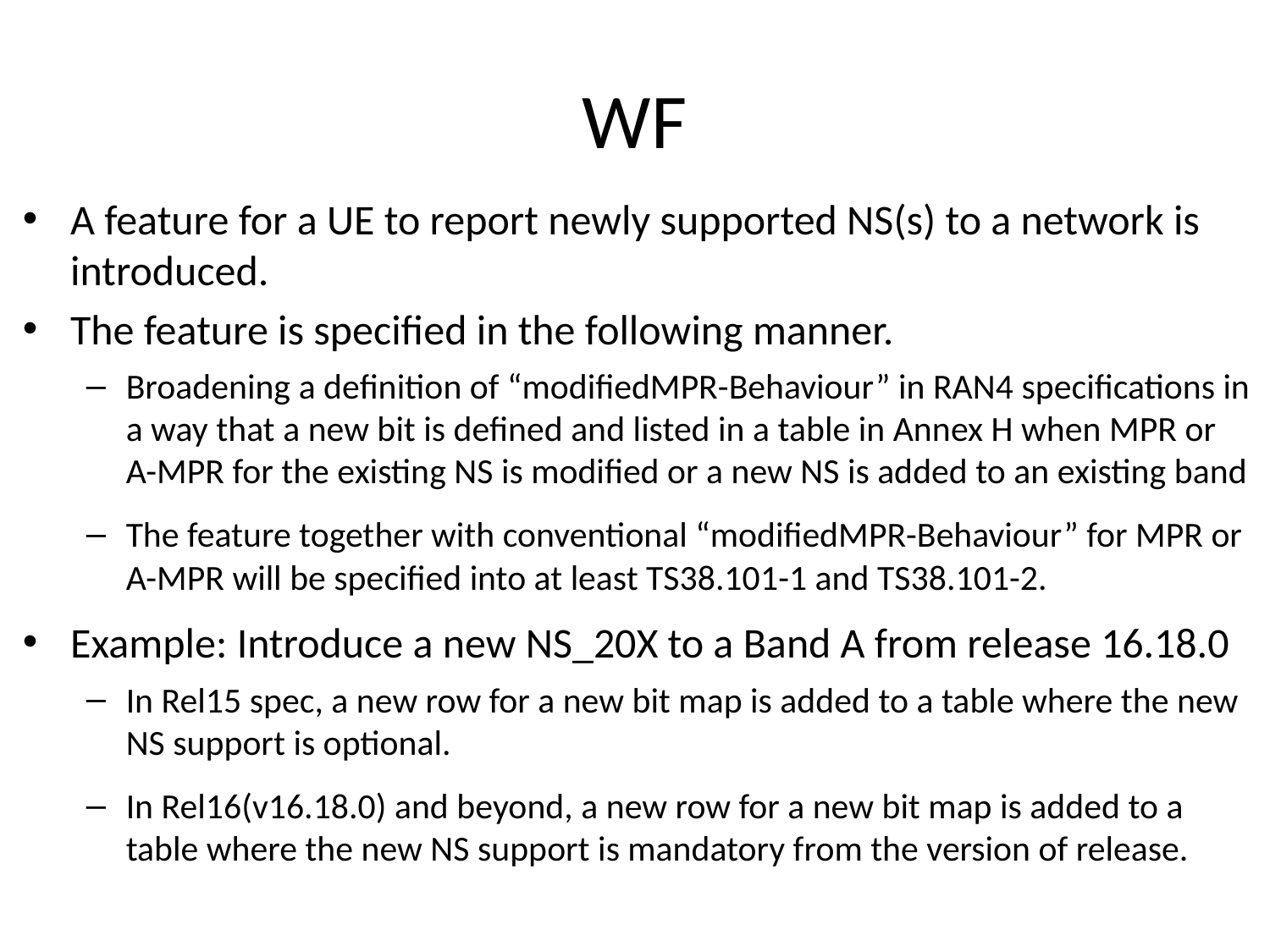

# WF
A feature for a UE to report newly supported NS(s) to a network is introduced.
The feature is specified in the following manner.
Broadening a definition of “modifiedMPR-Behaviour” in RAN4 specifications in a way that a new bit is defined and listed in a table in Annex H when MPR or A-MPR for the existing NS is modified or a new NS is added to an existing band
The feature together with conventional “modifiedMPR-Behaviour” for MPR or A-MPR will be specified into at least TS38.101-1 and TS38.101-2.
Example: Introduce a new NS_20X to a Band A from release 16.18.0
In Rel15 spec, a new row for a new bit map is added to a table where the new NS support is optional.
In Rel16(v16.18.0) and beyond, a new row for a new bit map is added to a table where the new NS support is mandatory from the version of release.